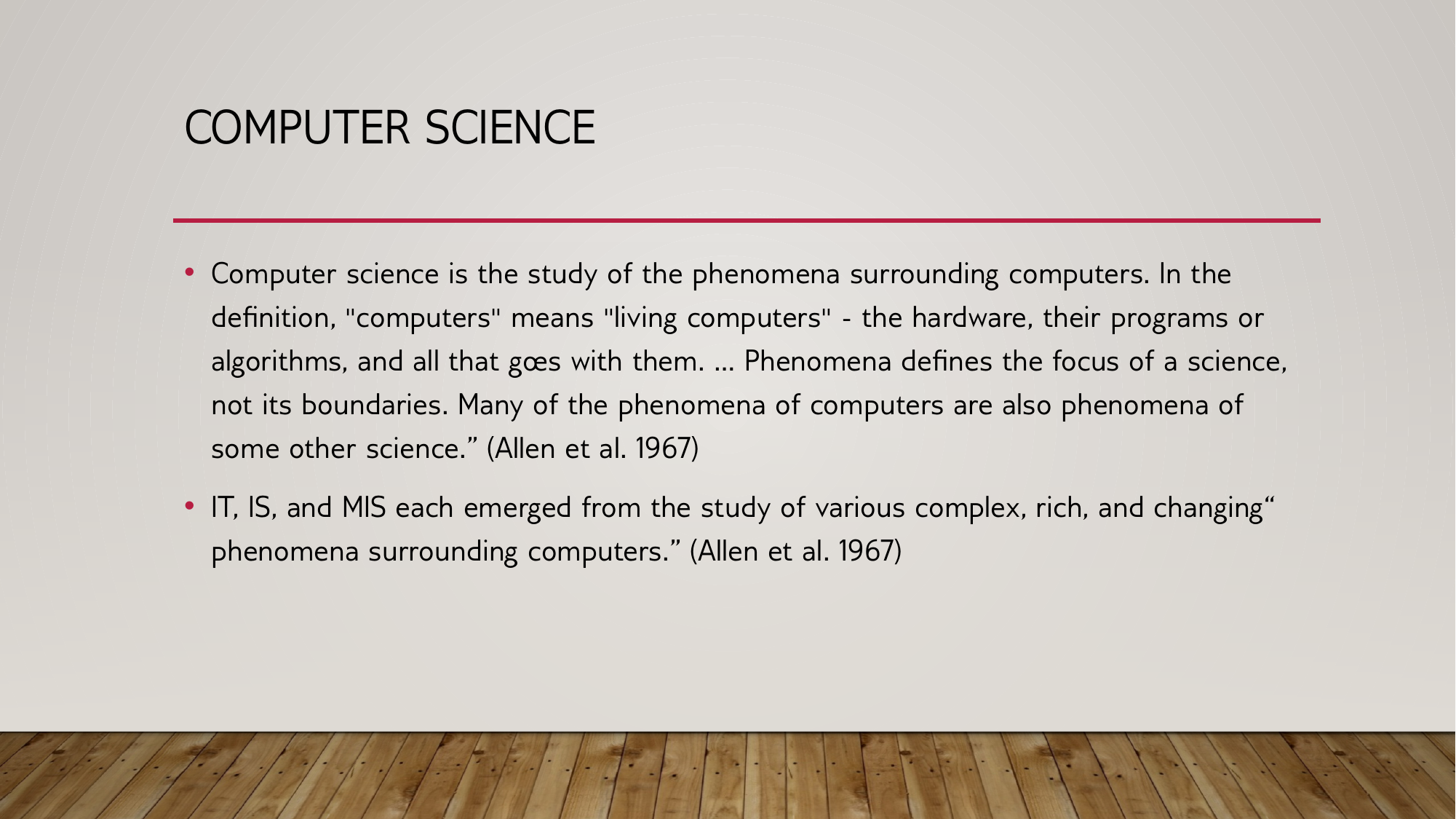

# Computer science
Computer science is the study of the phenomena surrounding computers. In the definition, "computers" means "living computers" - the hardware, their programs or algorithms, and all that goes with them. … Phenomena defines the focus of a science, not its boundaries. Many of the phenomena of computers are also phenomena of some other science.” (Allen et al. 1967)
IT, IS, and MIS each emerged from the study of various complex, rich, and changing“ phenomena surrounding computers.” (Allen et al. 1967)